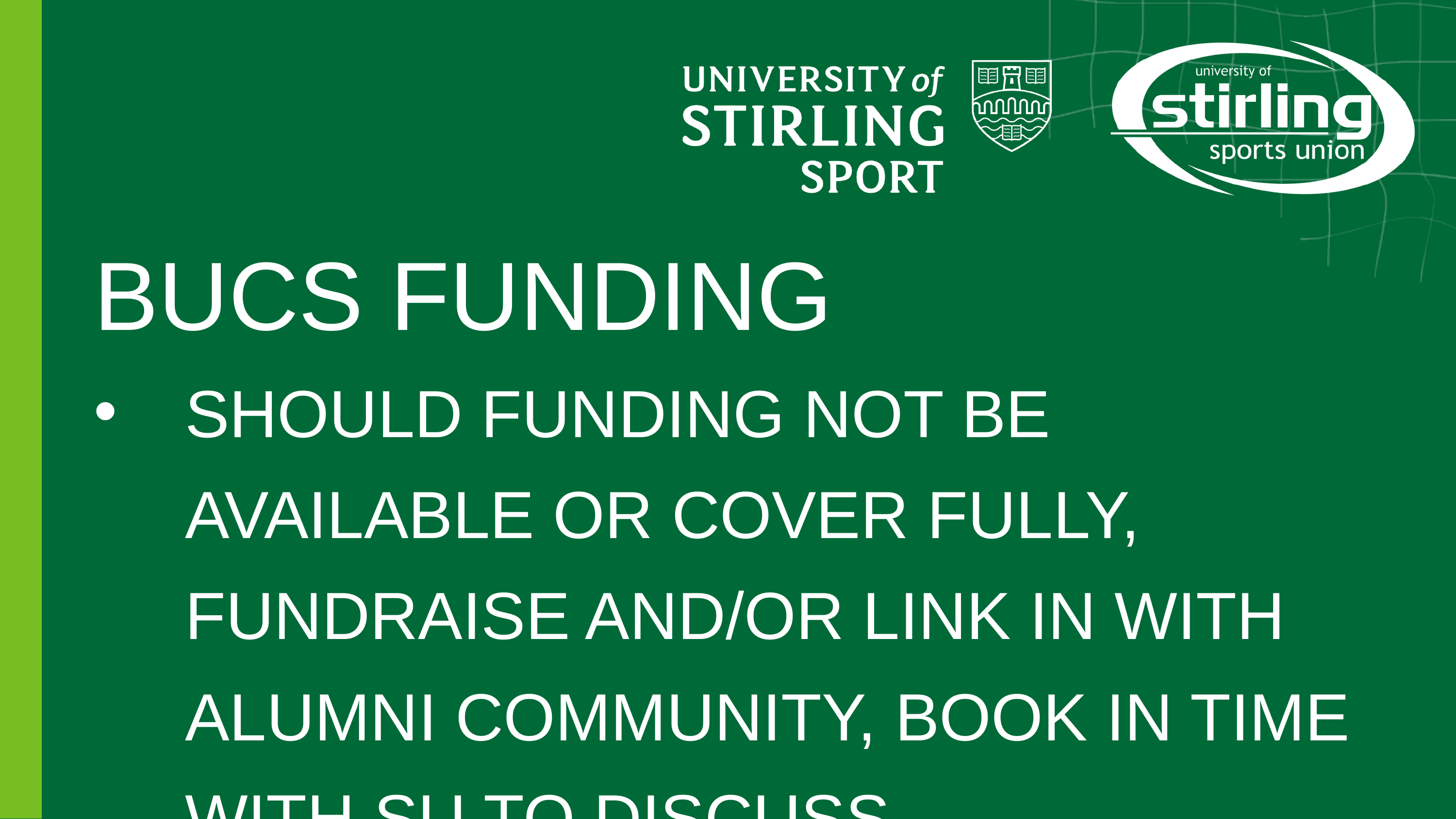

BUCS FUNDING
SHOULD FUNDING NOT BE AVAILABLE OR COVER FULLY, FUNDRAISE AND/OR LINK IN WITH ALUMNI COMMUNITY, BOOK IN TIME WITH SU TO DISCUSS